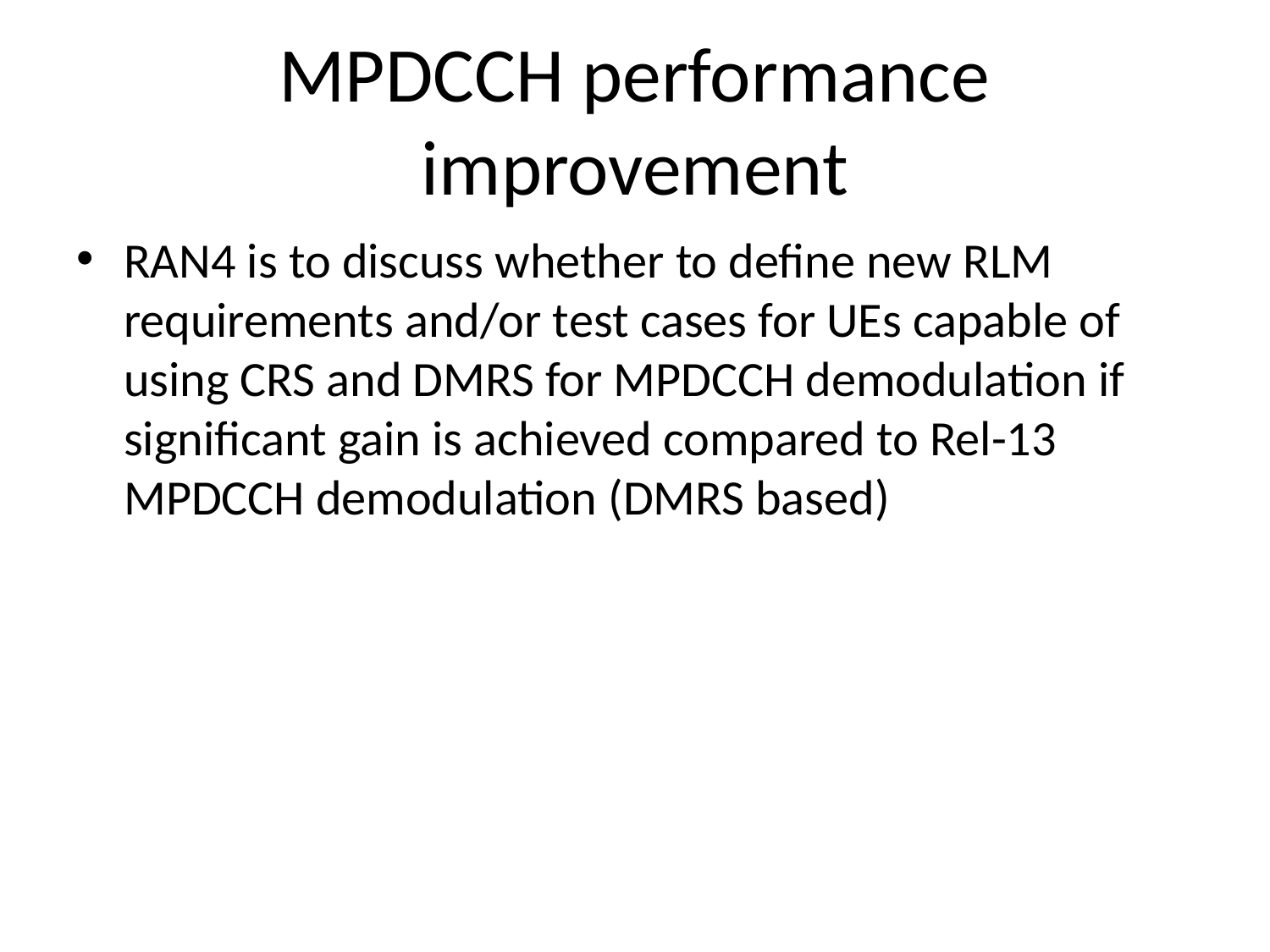

# MPDCCH performance improvement
RAN4 is to discuss whether to define new RLM requirements and/or test cases for UEs capable of using CRS and DMRS for MPDCCH demodulation if significant gain is achieved compared to Rel-13 MPDCCH demodulation (DMRS based)